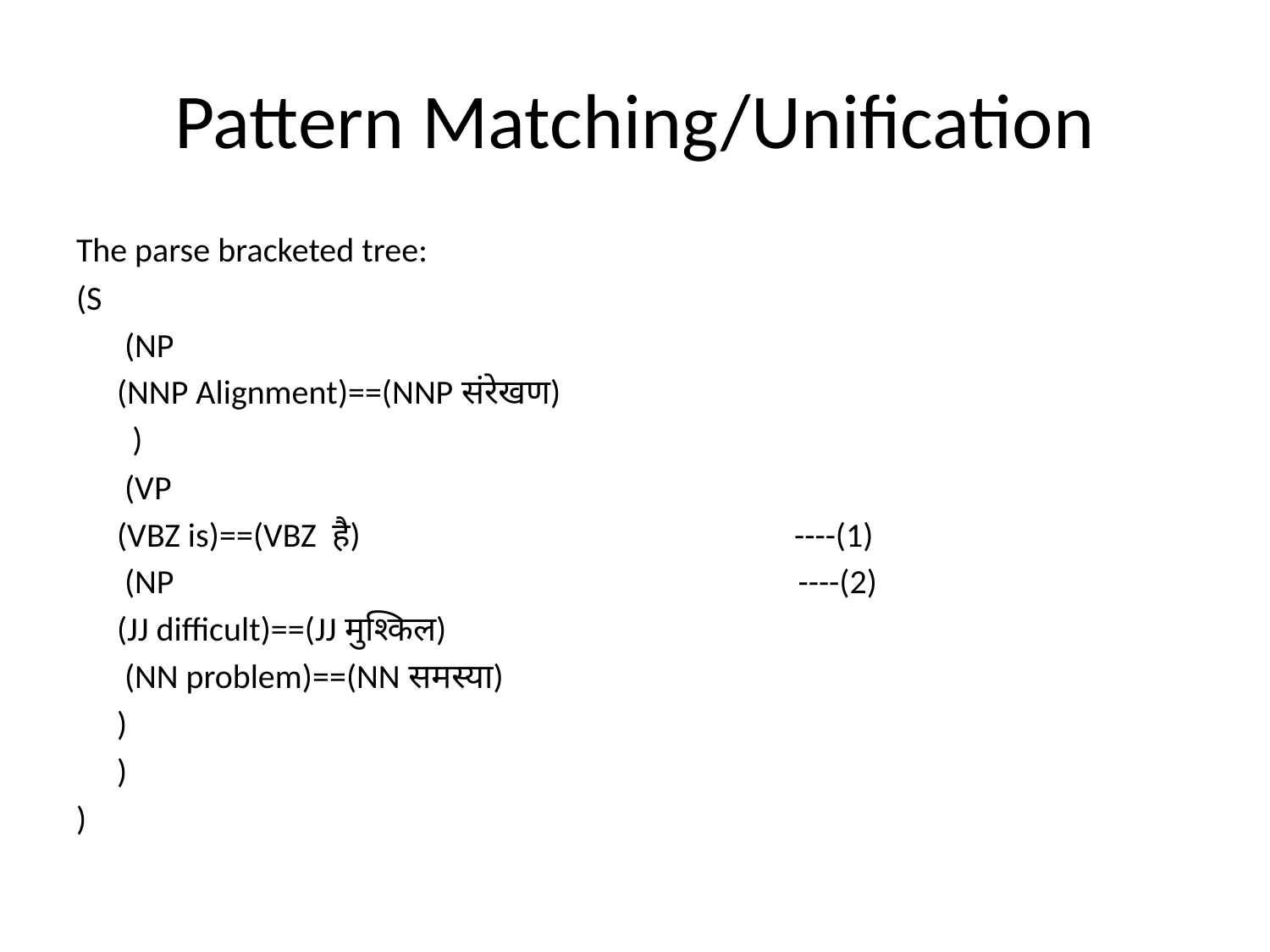

# Pattern Matching/Unification
The parse bracketed tree:
(S
	 (NP
		(NNP Alignment)==(NNP संरेखण)
	  )
 	 (VP
		(VBZ is)==(VBZ  है)                                                         ----(1)
		 (NP                                                                                  ----(2)
			(JJ difficult)==(JJ मुश्किल)
			 (NN problem)==(NN समस्या)
		)
	)
)